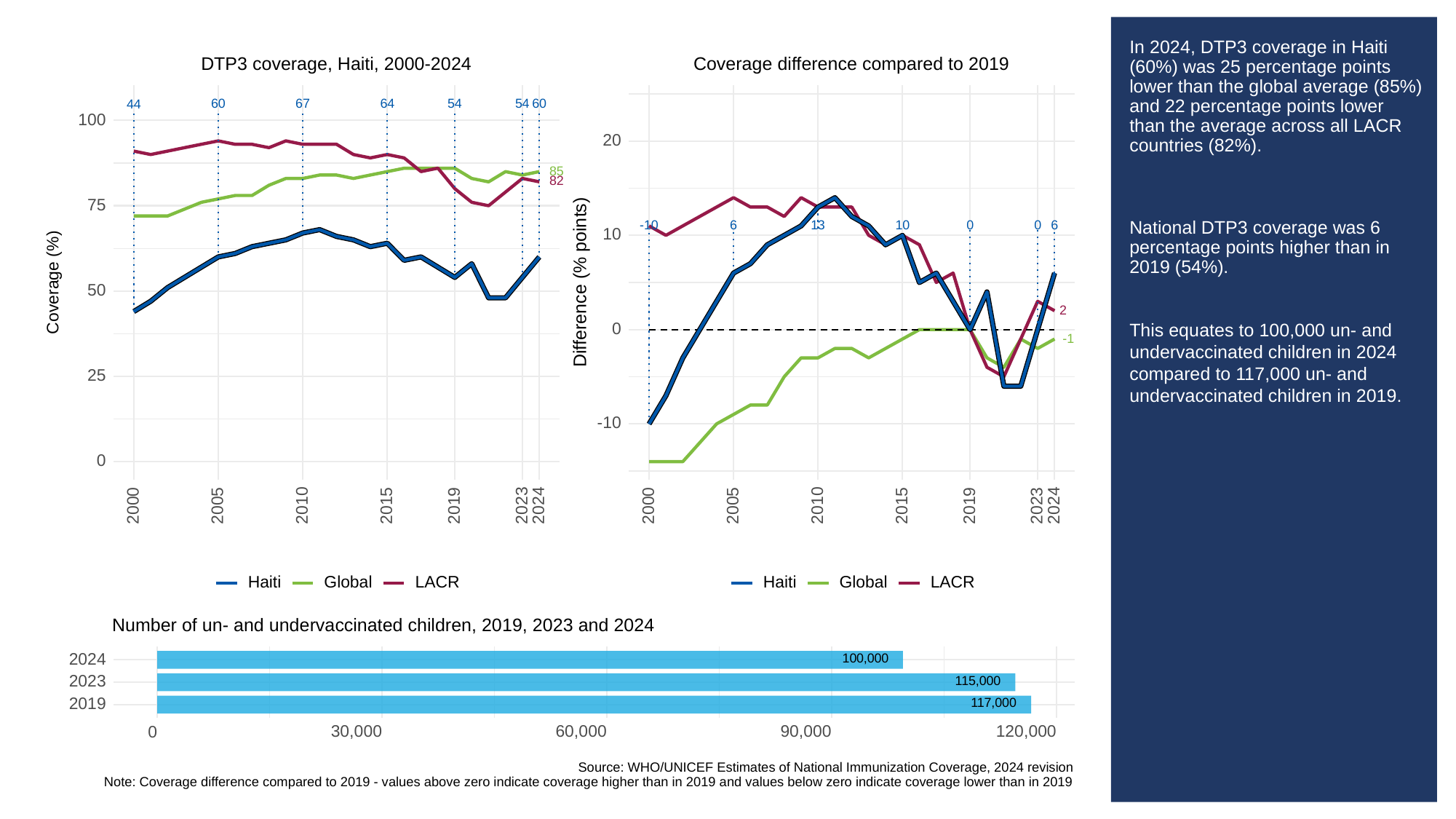

# In 2024, DTP3 coverage in Haiti (60%) was 25 percentage points lower than the global average (85%) and 22 percentage points lower than the average across all LACR countries (82%).

National DTP3 coverage was 6 percentage points higher than in 2019 (54%).

This equates to 100,000 un- and undervaccinated children in 2024 compared to 117,000 un- and undervaccinated children in 2019.

Coverage difference compared to 2019
DTP3 coverage, Haiti, 2000-2024

60
67
64
60
54
54
44

100

20

85

82

75

13
-10
6
10
0
0
6
10

Difference (% points)
Coverage (%)

50

2
0

-1
25

-10

0

2023
2023
2000
2005
2010
2015
2019
2024
2000
2005
2010
2015
2019
2024
Global
LACR
Global
LACR
Haiti
Haiti

Number of un- and undervaccinated children, 2019, 2023 and 2024

100,000
2024

115,000
2023

117,000
2019

30,000
60,000
90,000
120,000
0
Source: WHO/UNICEF Estimates of National Immunization Coverage, 2024 revision
Note: Coverage difference compared to 2019 - values above zero indicate coverage higher than in 2019 and values below zero indicate coverage lower than in 2019